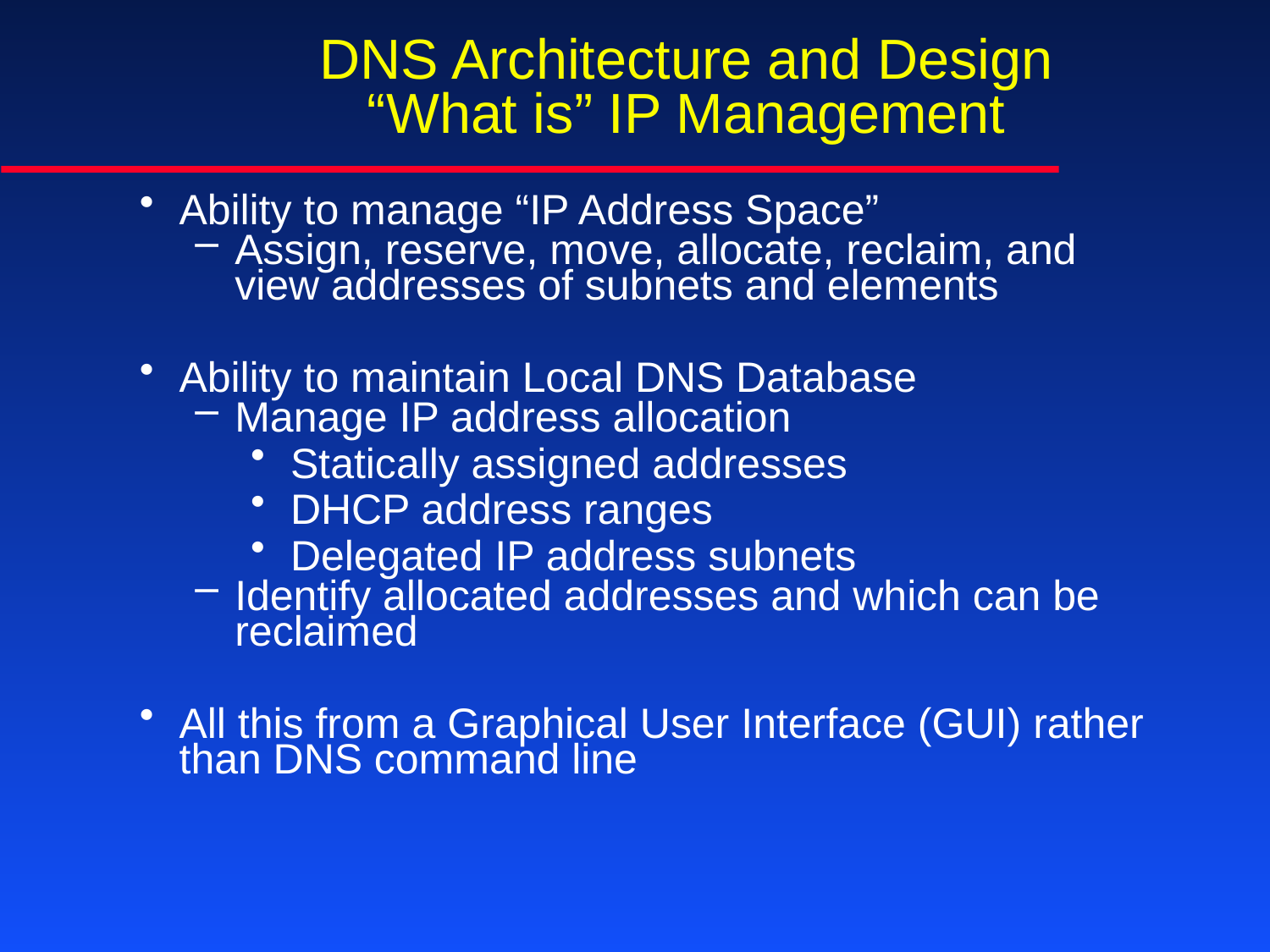

# DNS Architecture and Design “What is” IP Management
Ability to manage “IP Address Space”
Assign, reserve, move, allocate, reclaim, and view addresses of subnets and elements

Ability to maintain Local DNS Database
Manage IP address allocation
Statically assigned addresses
DHCP address ranges
Delegated IP address subnets
Identify allocated addresses and which can be reclaimed

All this from a Graphical User Interface (GUI) rather than DNS command line